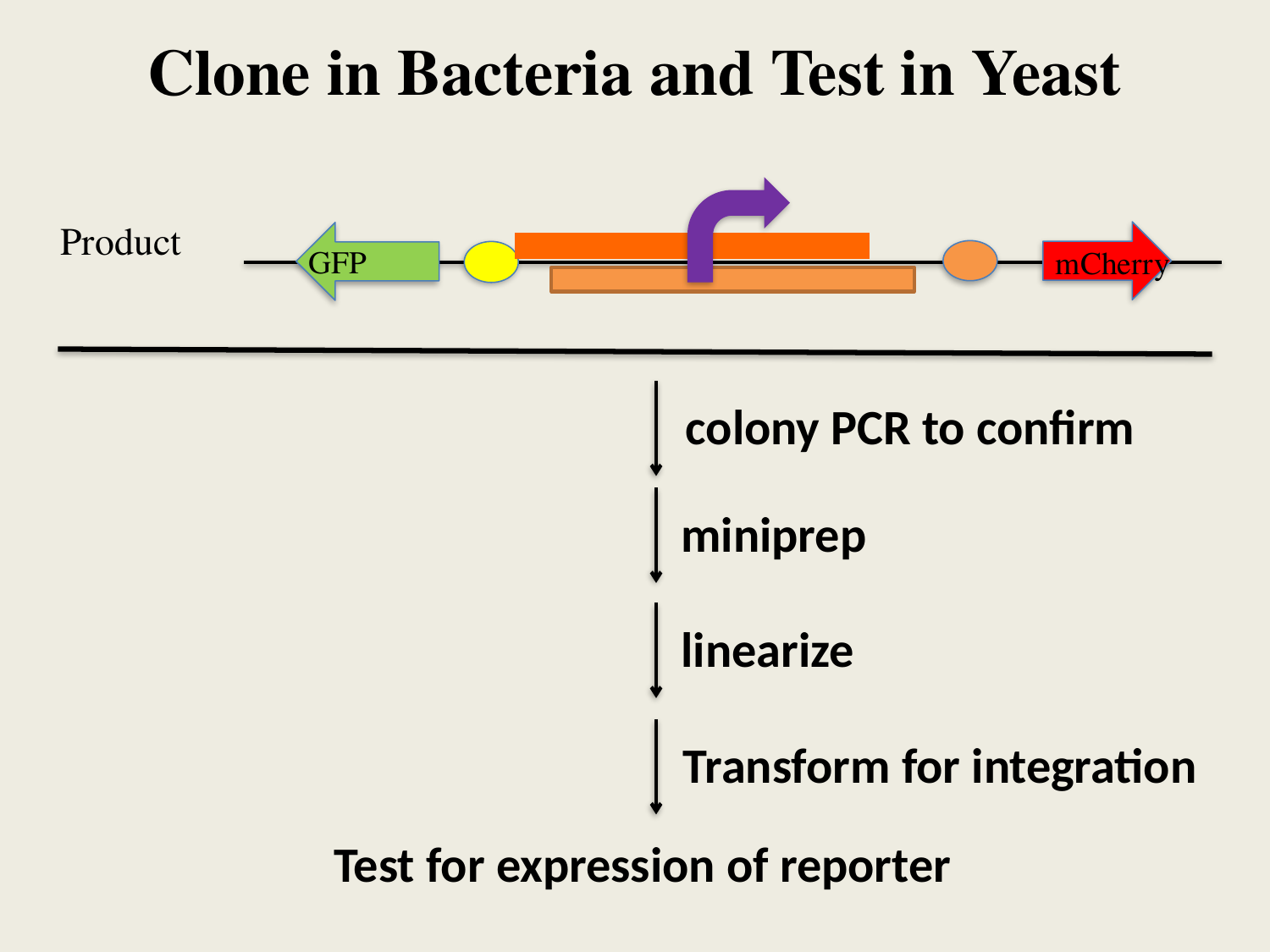

Clone in Bacteria and Test in Yeast

Product

GFP
mCherry

colony PCR to confirm
miniprep
linearize
Transform for integration
Test for expression of reporter